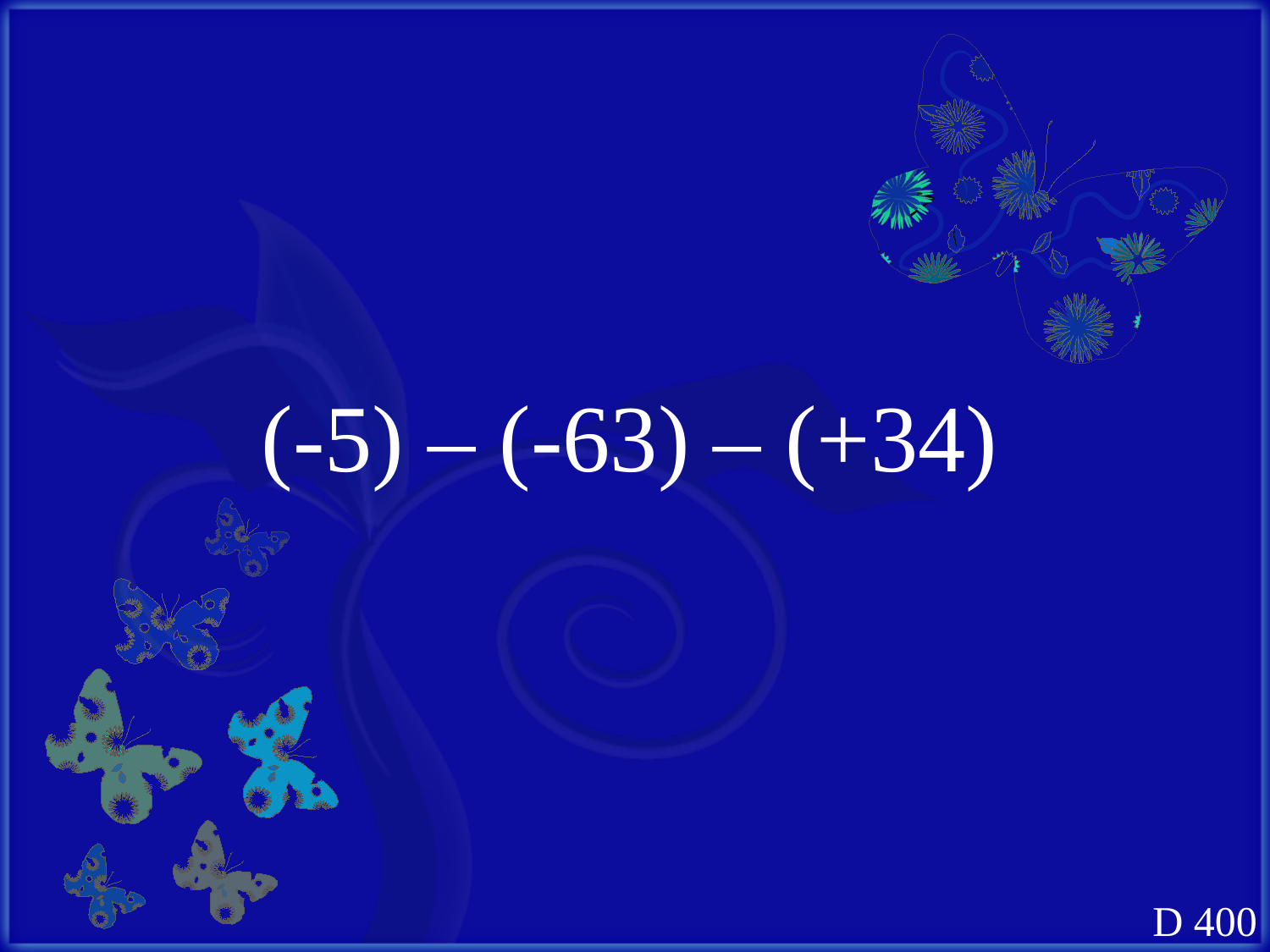

(-5) – (-63) – (+34)
D 400